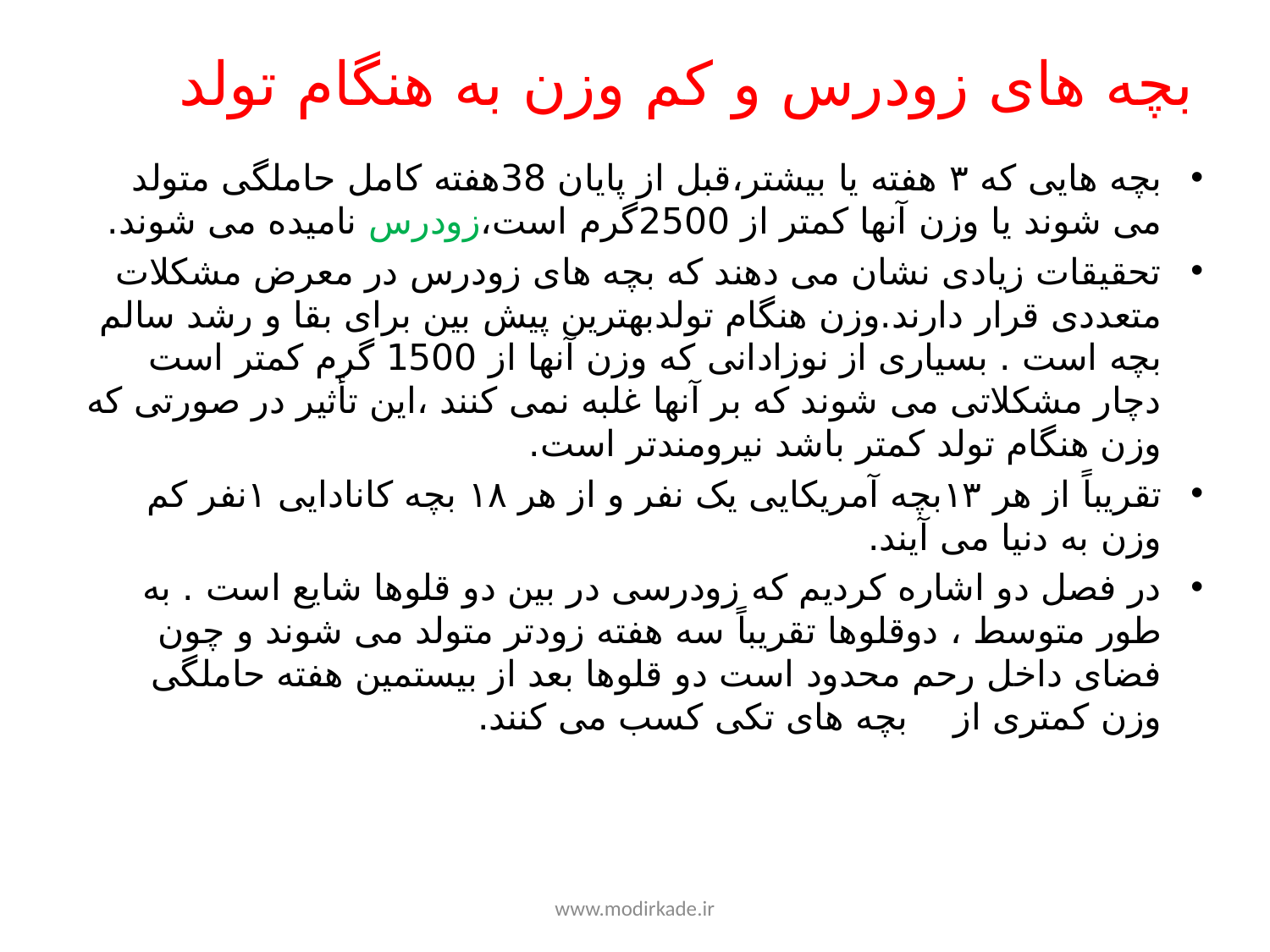

# بچه های زودرس و کم وزن به هنگام تولد
بچه هایی که ٣ هفته یا بیشتر،قبل از پایان 38هفته کامل حاملگی متولد می شوند یا وزن آنها کمتر از 2500گرم است،زودرس نامیده می شوند.
تحقیقات زیادی نشان می دهند که بچه های زودرس در معرض مشکلات متعددی قرار دارند.وزن هنگام تولدبهترین پیش بین برای بقا و رشد سالم بچه است . بسیاری از نوزادانی که وزن آنها از 1500 گرم کمتر است دچار مشکلاتی می شوند که بر آنها غلبه نمی کنند ،این تأثیر در صورتی که وزن هنگام تولد کمتر باشد نیرومندتر است.
تقریباً از هر ۱۳بچه آمریکایی یک نفر و از هر ۱۸ بچه کانادایی ۱نفر کم وزن به دنیا می آیند.
در فصل دو اشاره کردیم که زودرسی در بین دو قلوها شایع است . به طور متوسط ، دوقلوها تقریباً سه هفته زودتر متولد می شوند و چون فضای داخل رحم محدود است دو قلوها بعد از بیستمین هفته حاملگی وزن کمتری از    بچه های تکی کسب می کنند.
www.modirkade.ir